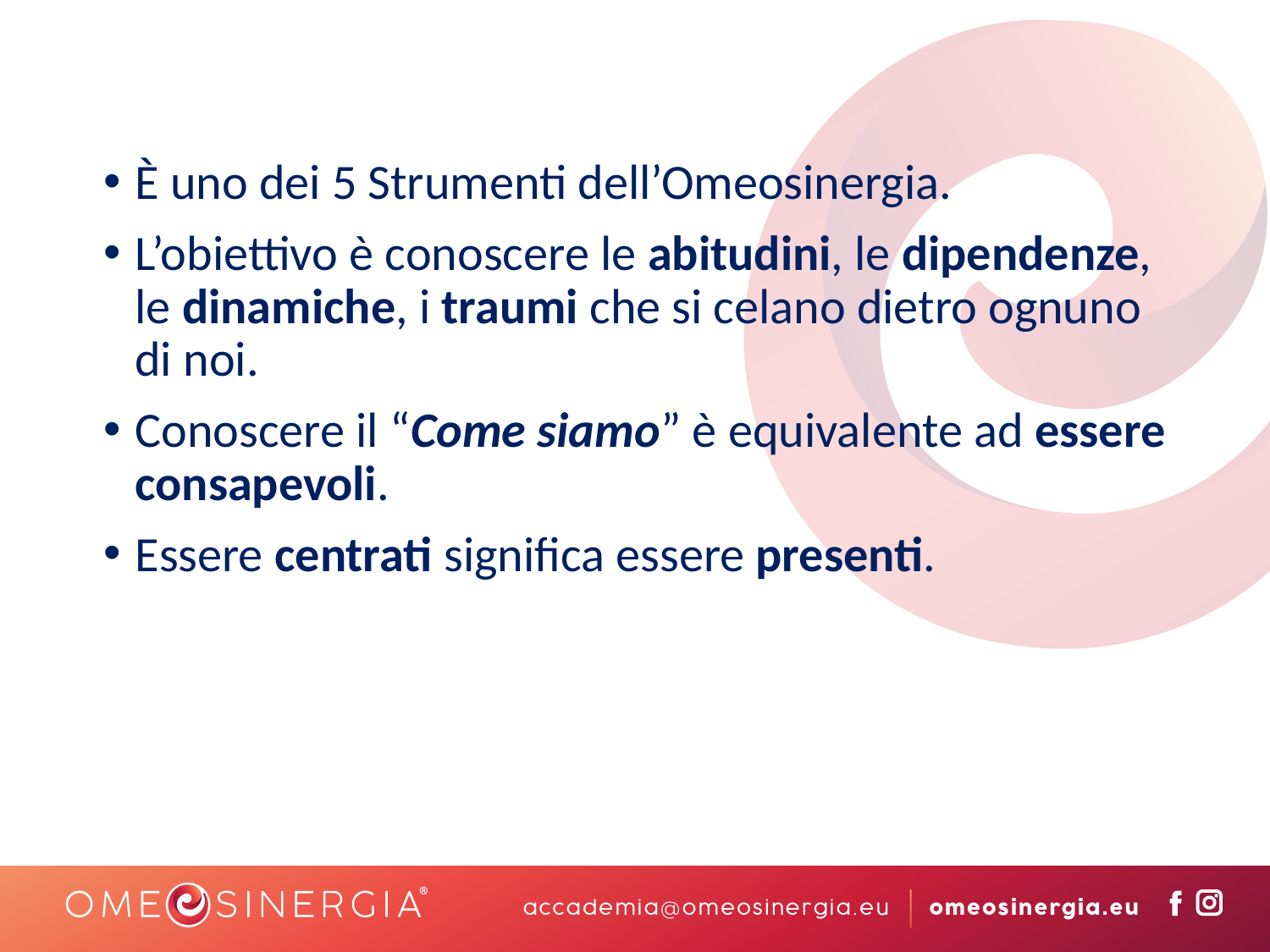

È uno dei 5 Strumenti dell’Omeosinergia.
L’obiettivo è conoscere le abitudini, le dipendenze, le dinamiche, i traumi che si celano dietro ognuno di noi.
Conoscere il “Come siamo” è equivalente ad essere consapevoli.
Essere centrati significa essere presenti.